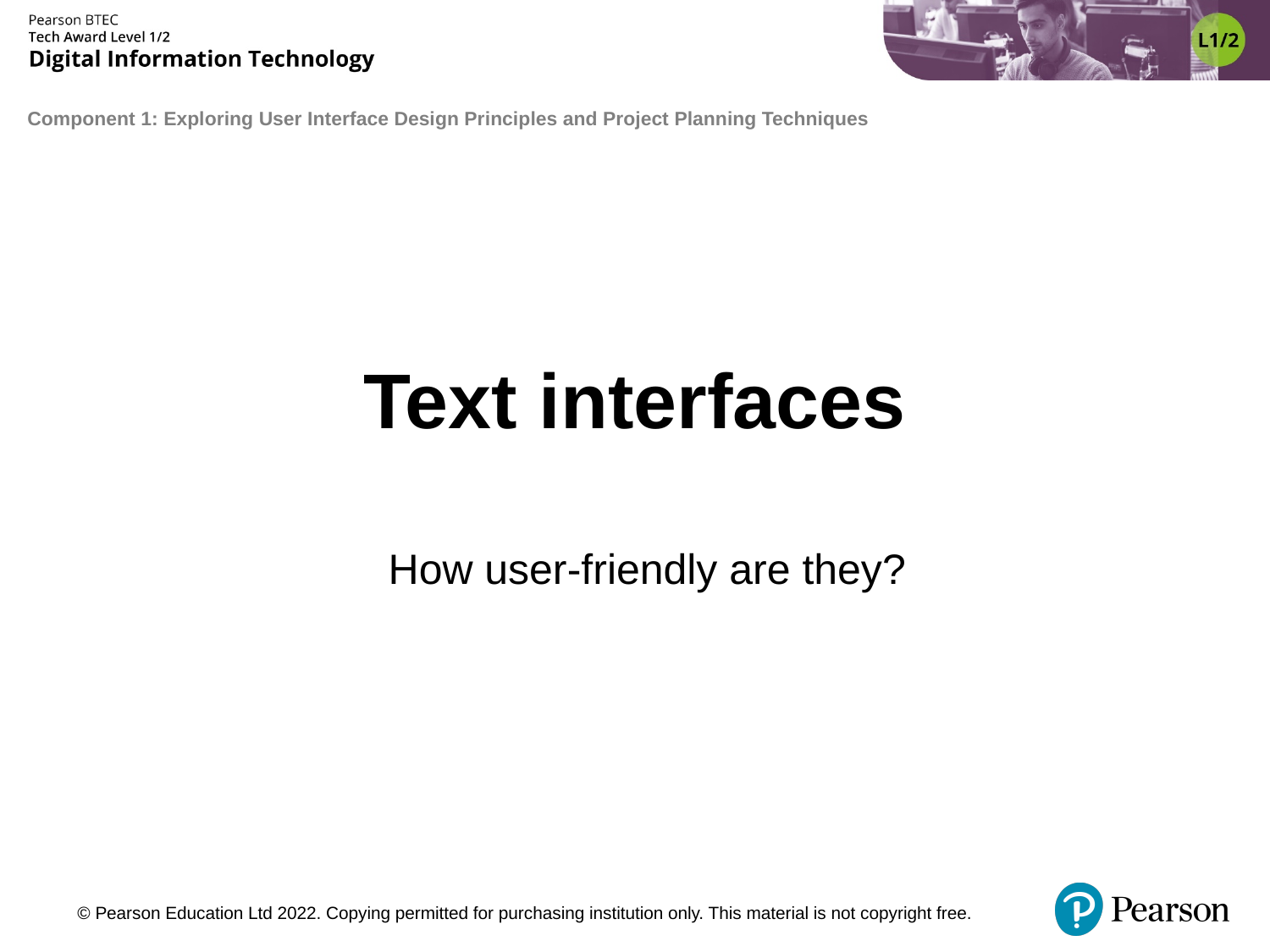

# Text interfaces
How user-friendly are they?